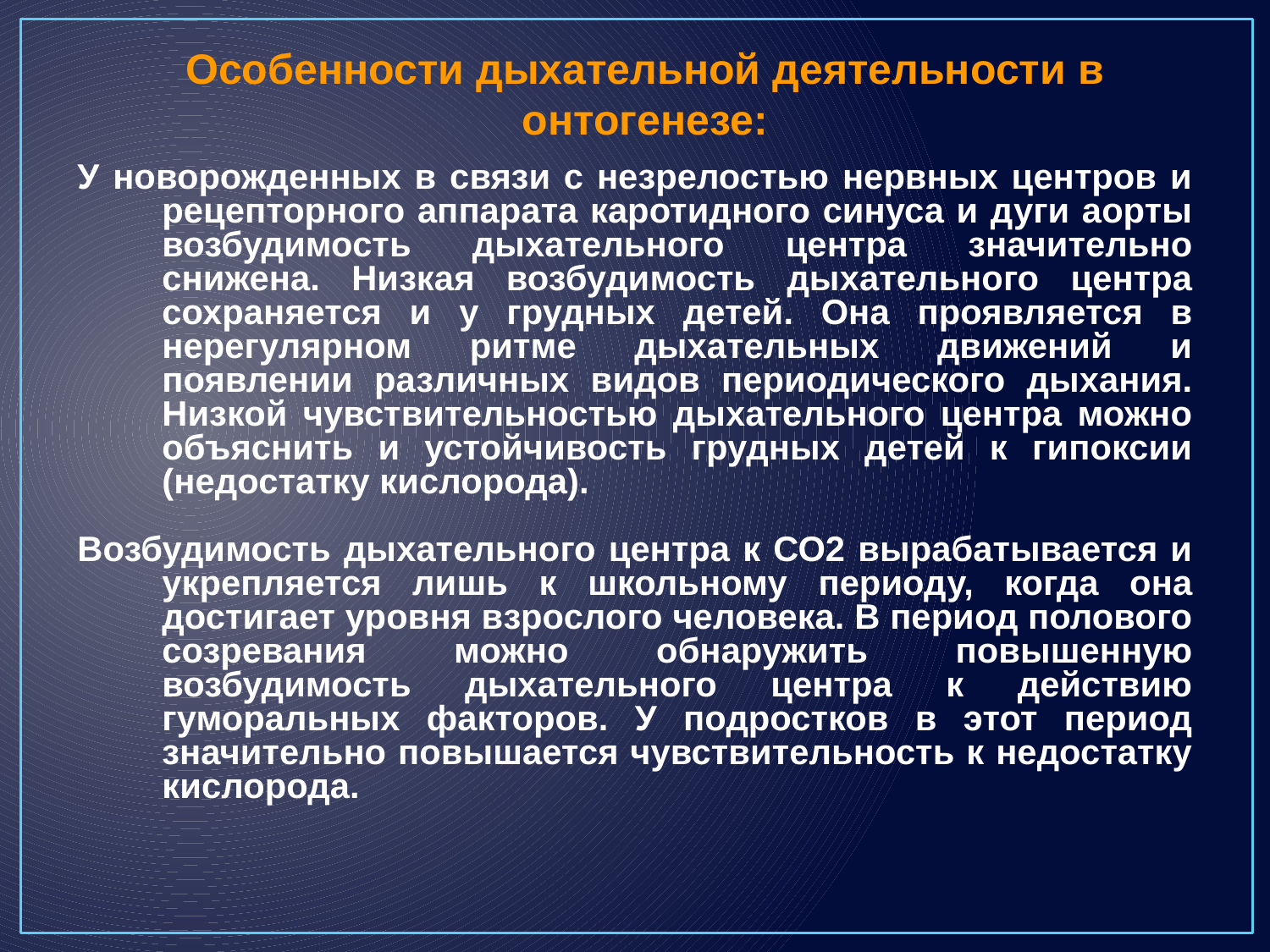

Особенности дыхательной деятельности в онтогенезе:
У новорожденных в связи с незрелостью нервных центров и рецепторного аппарата каротидного синуса и дуги аорты возбудимость дыхательного центра значительно снижена. Низкая возбудимость дыхательного центра сохраняется и у грудных детей. Она проявляется в нерегулярном ритме дыхательных движений и появлении различных видов периодического дыхания. Низкой чувствительностью дыхательного центра можно объяснить и устойчивость грудных детей к гипоксии (недостатку кислорода).

Возбудимость дыхательного центра к СО2 вырабатывается и укрепляется лишь к школьному периоду, когда она достигает уровня взрослого человека. В период полового созре­вания можно обнаружить повышенную возбудимость дыхательного центра к действию гуморальных факторов. У подростков в этот период значительно повышается чувствительность к недостатку кислорода.